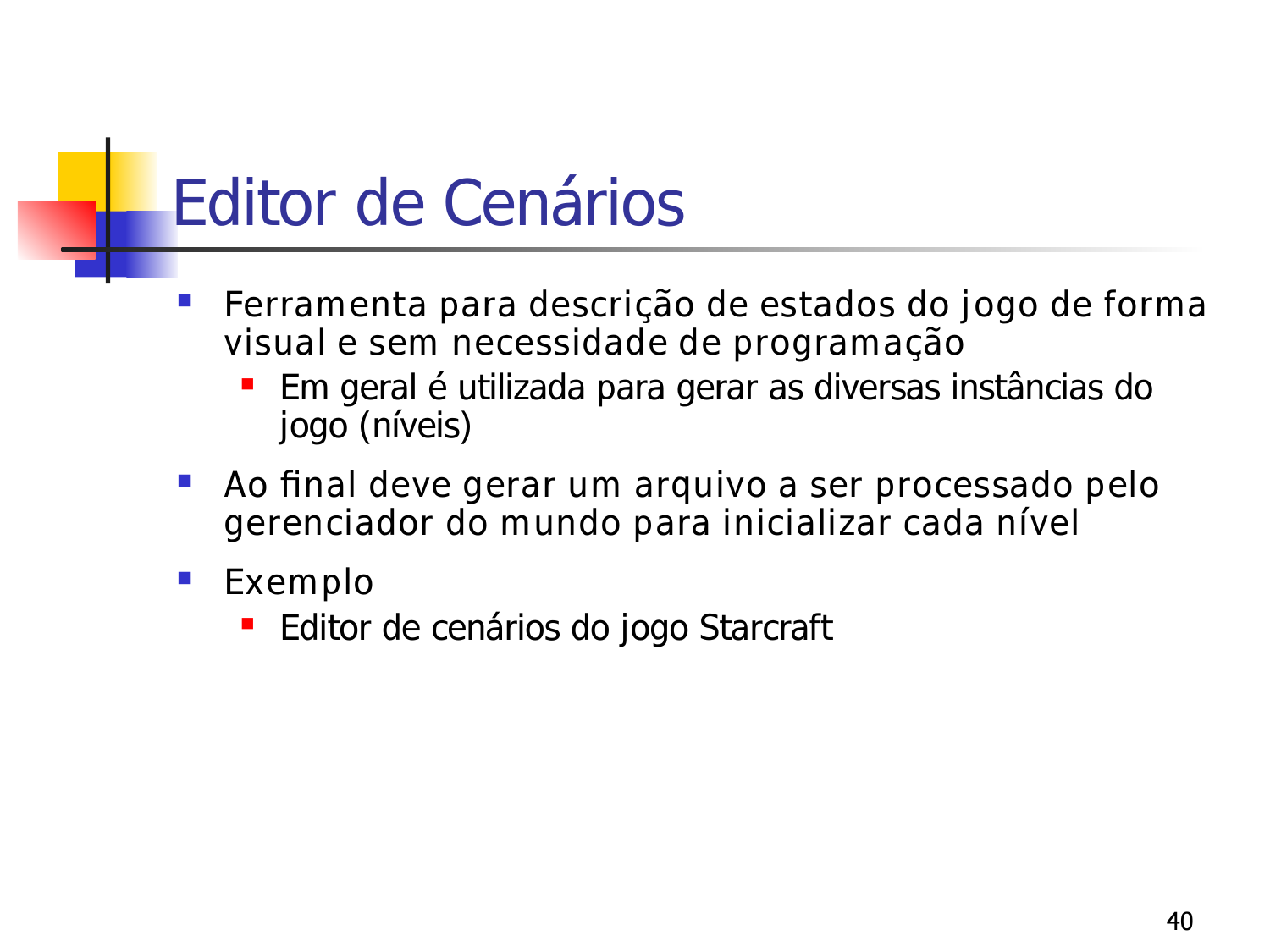

# Editor de Cenários
Ferramenta para descrição de estados do jogo de forma visual e sem necessidade de programação
Em geral é utilizada para gerar as diversas instâncias do jogo (níveis)
Ao final deve gerar um arquivo a ser processado pelo gerenciador do mundo para inicializar cada nível
Exemplo
Editor de cenários do jogo Starcraft

40